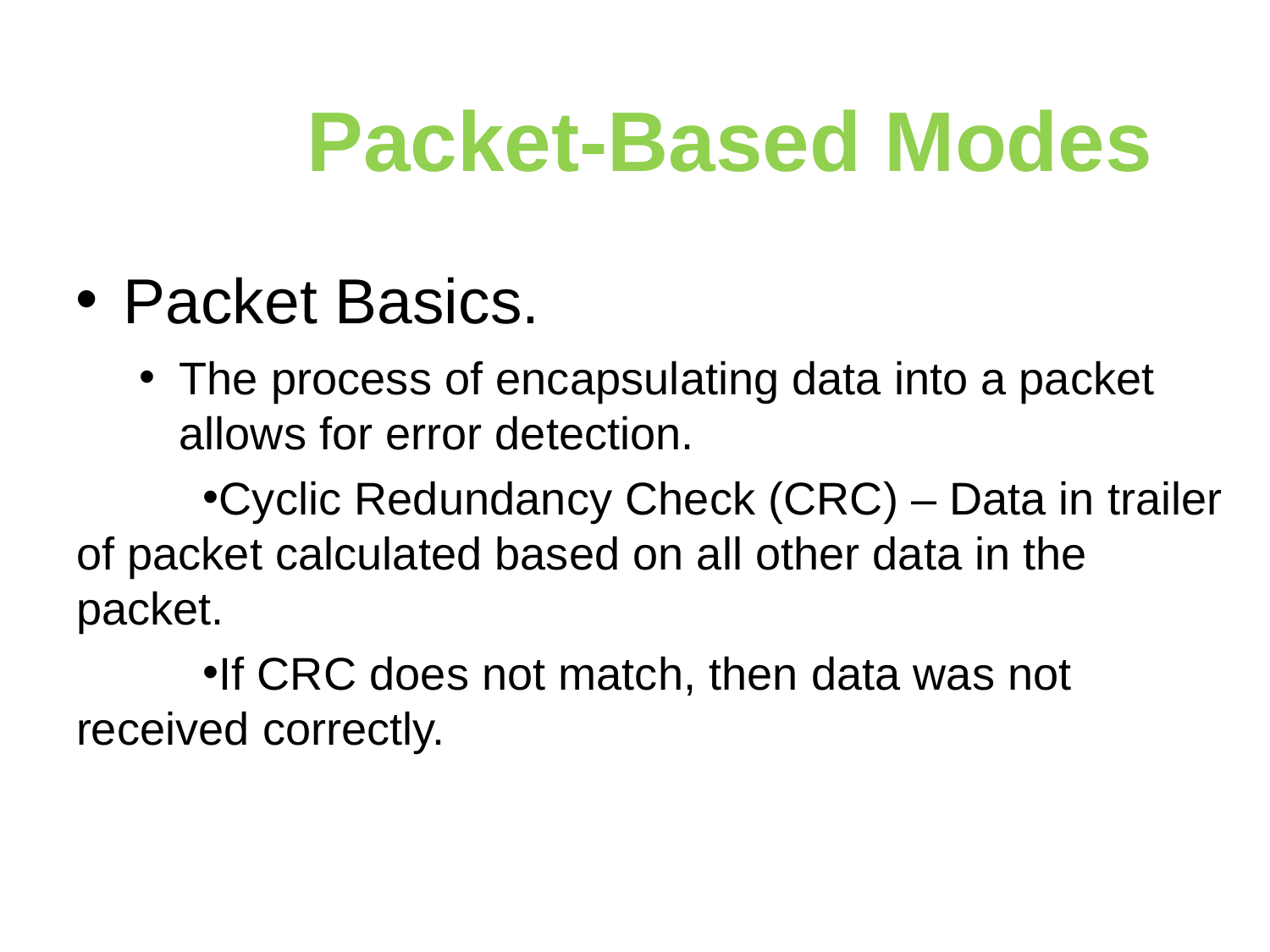

Packet-Based Modes
Packet Basics.
The process of encapsulating data into a packet allows for error detection.
Cyclic Redundancy Check (CRC) – Data in trailer of packet calculated based on all other data in the packet.
If CRC does not match, then data was not received correctly.